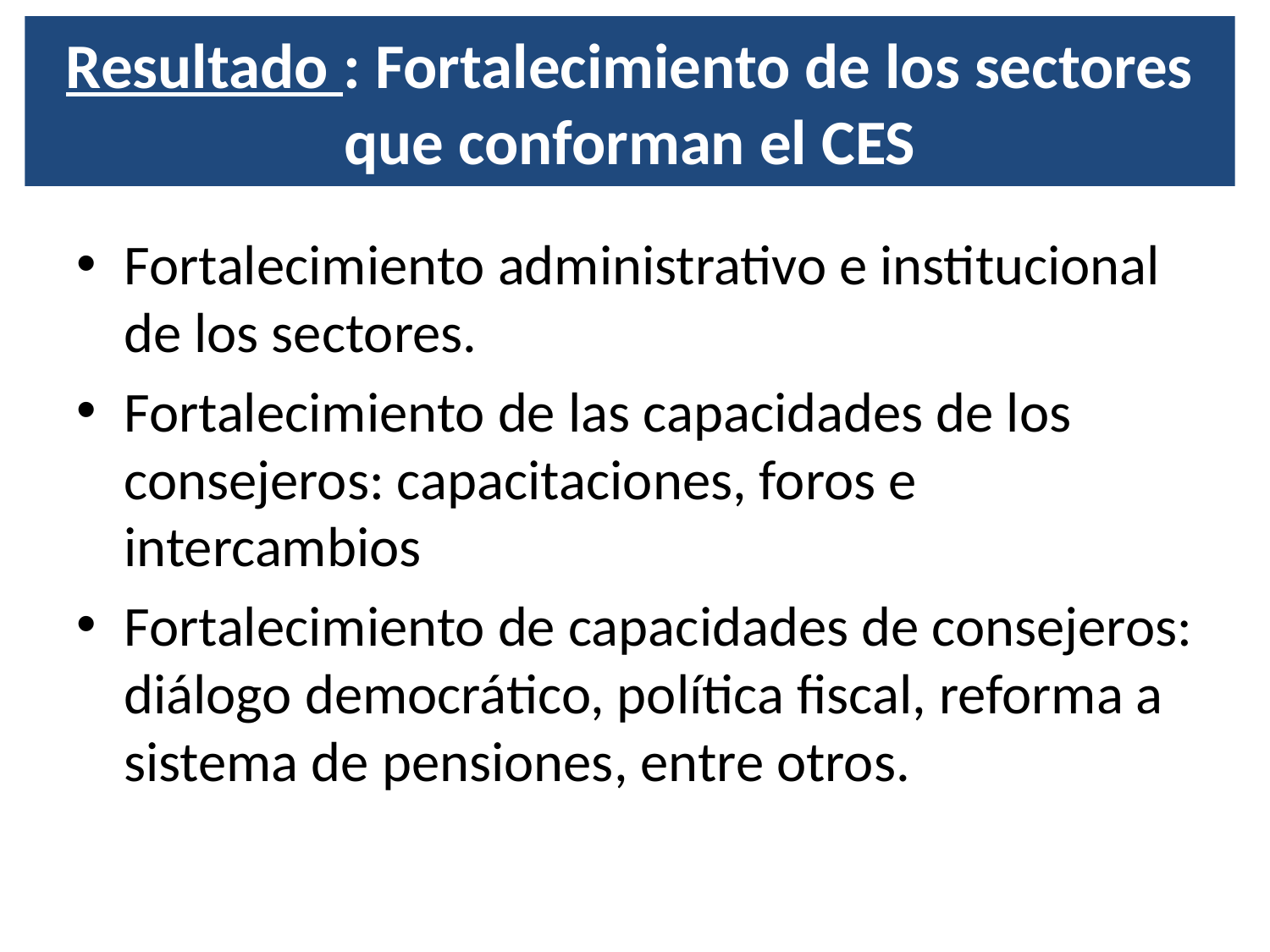

# Resultado : Fortalecimiento de los sectores que conforman el CES
Fortalecimiento administrativo e institucional de los sectores.
Fortalecimiento de las capacidades de los consejeros: capacitaciones, foros e intercambios
Fortalecimiento de capacidades de consejeros: diálogo democrático, política fiscal, reforma a sistema de pensiones, entre otros.